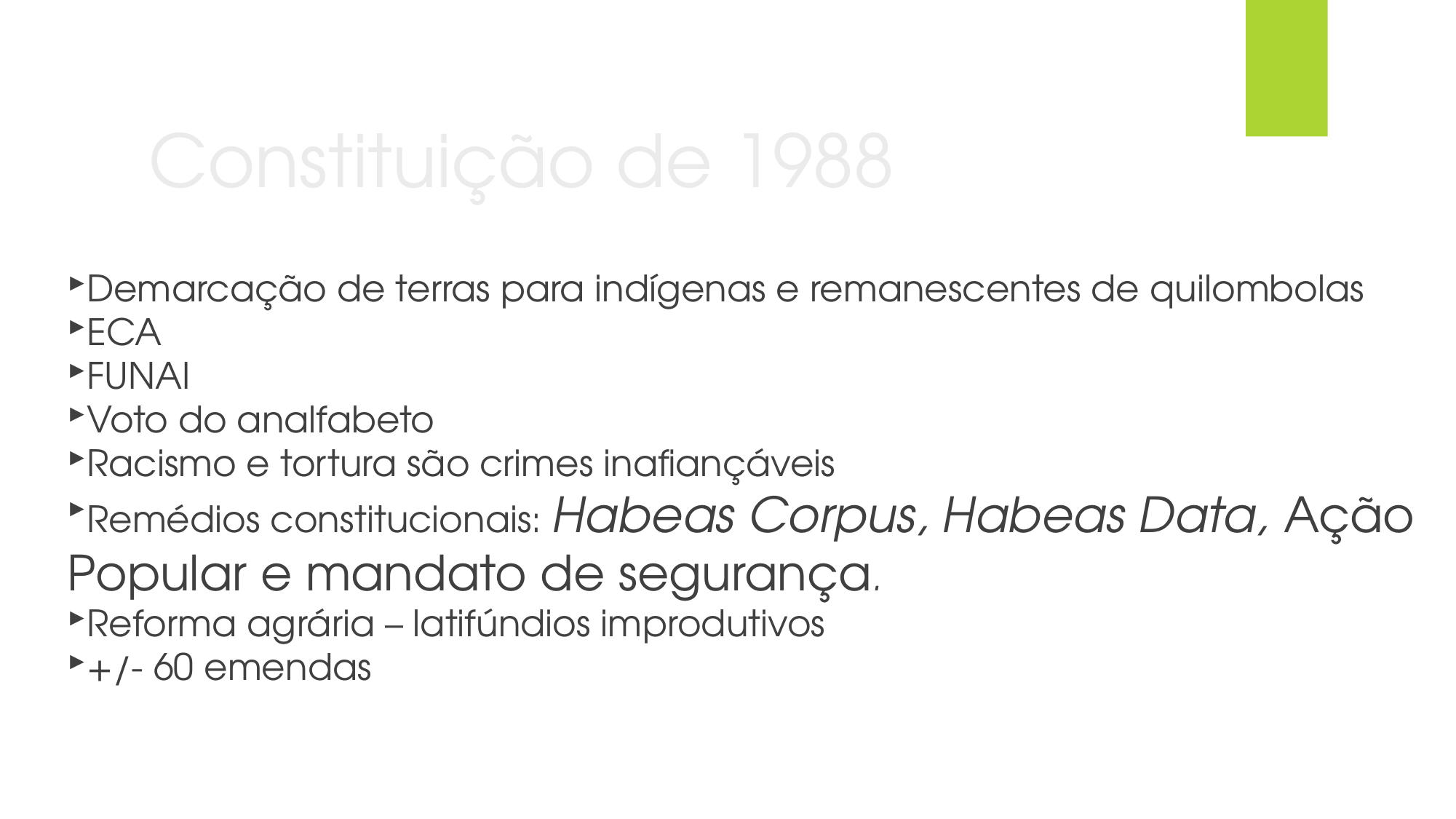

Constituição de 1988
Demarcação de terras para indígenas e remanescentes de quilombolas
ECA
FUNAI
Voto do analfabeto
Racismo e tortura são crimes inafiançáveis
Remédios constitucionais: Habeas Corpus, Habeas Data, Ação Popular e mandato de segurança.
Reforma agrária – latifúndios improdutivos
+/- 60 emendas